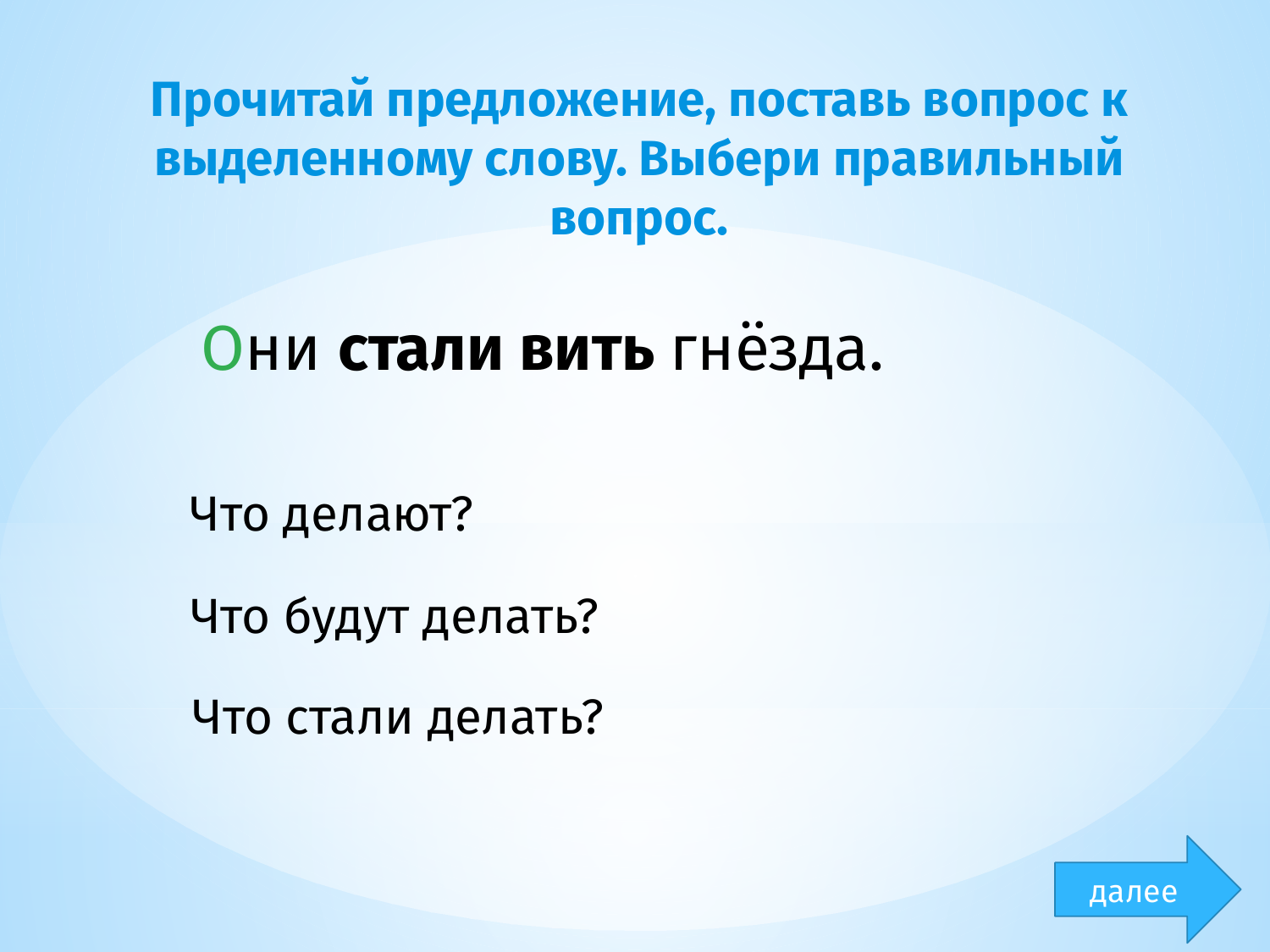

Прочитай предложение, поставь вопрос к выделенному слову. Выбери правильный вопрос.

Они стали вить гнёзда.
Что делают?
Что будут делать?
Что стали делать?
далее